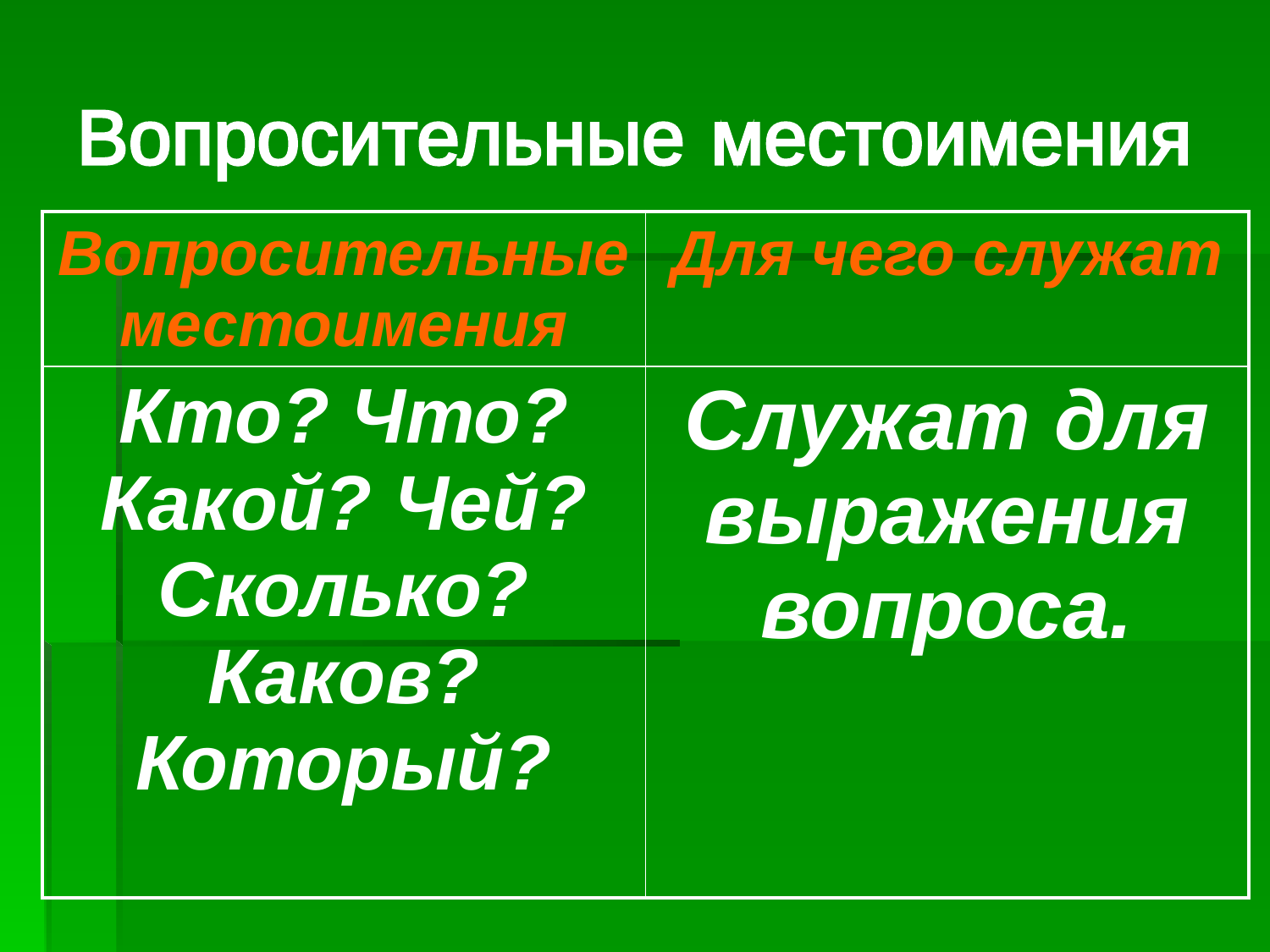

# Вопросительные местоимения
| Вопросительные местоимения | Для чего служат |
| --- | --- |
| Кто? Что? Какой? Чей? Сколько? Каков? Который? | Служат для выражения вопроса. |